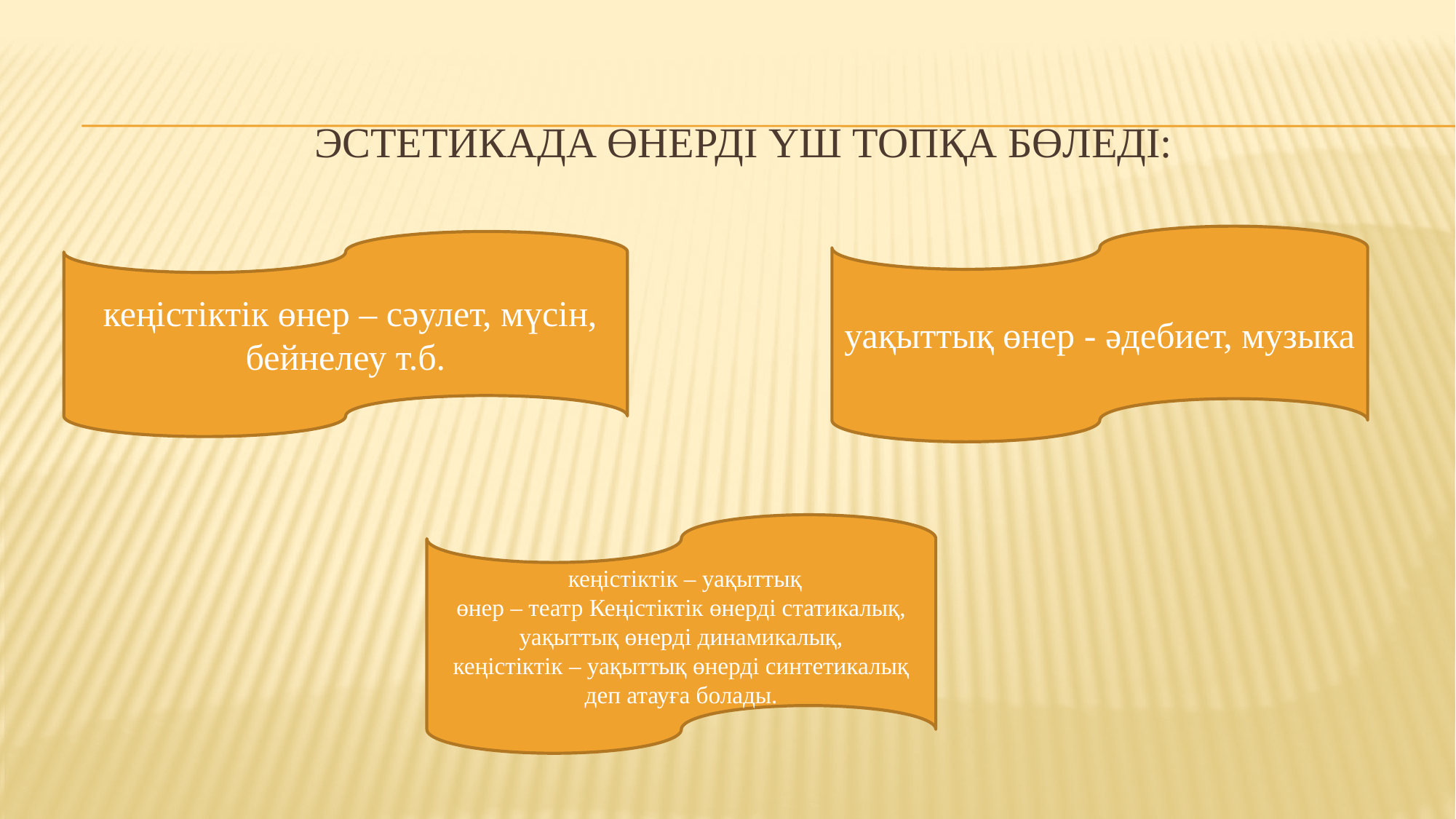

# Эстетикада өнерді үш топқа бөледі:
уақыттық өнер - әдебиет, музыка
 кеңістіктік өнер – сәулет, мүсін,
бейнелеу т.б.
 кеңістіктік – уақыттық
өнер – театр Кеңістіктік өнерді статикалық, уақыттық өнерді динамикалық,
кеңістіктік – уақыттық өнерді синтетикалық деп атауға болады.